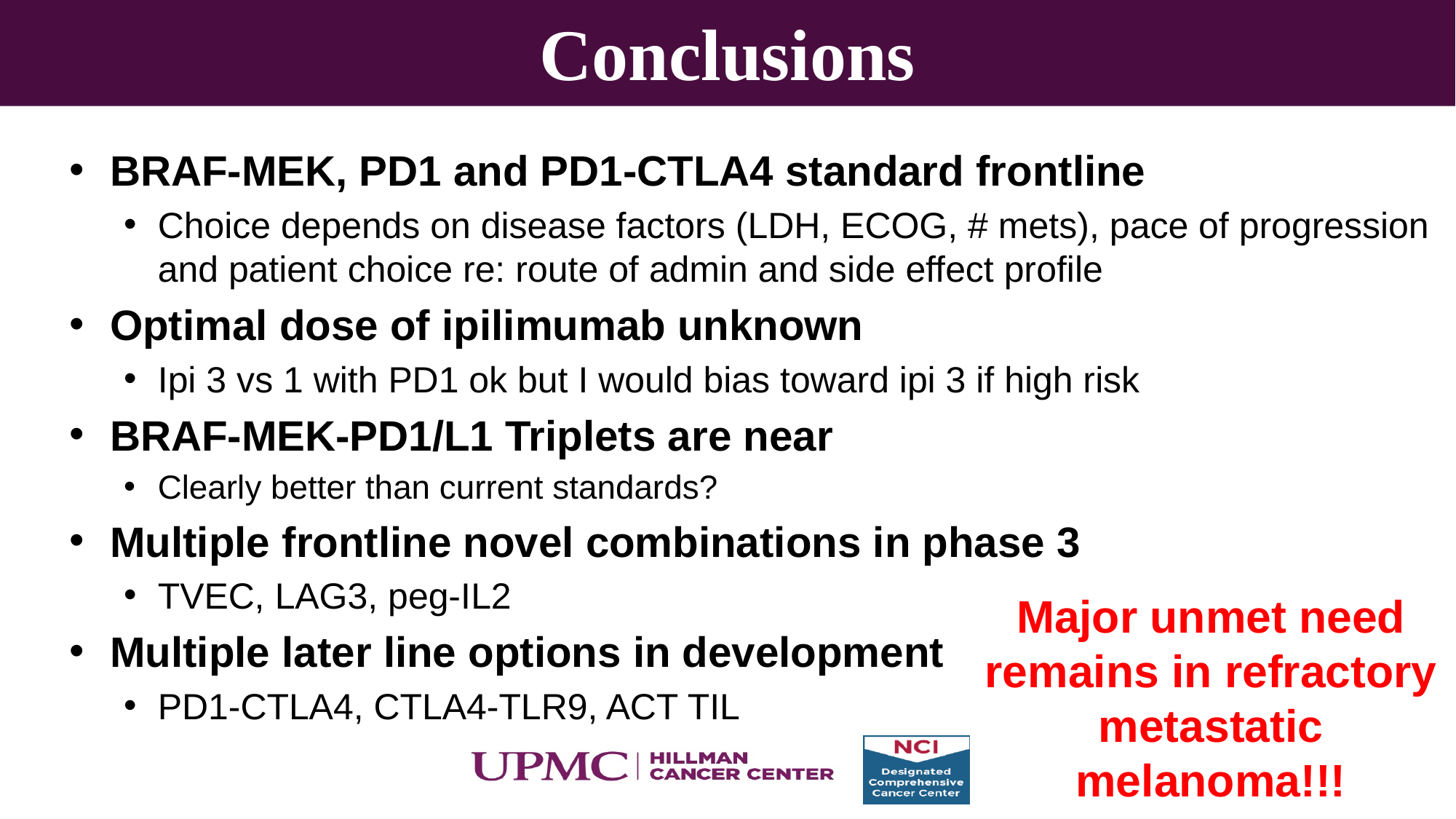

Conclusions
BRAF-MEK, PD1 and PD1-CTLA4 standard frontline
Choice depends on disease factors (LDH, ECOG, # mets), pace of progression and patient choice re: route of admin and side effect profile
Optimal dose of ipilimumab unknown
Ipi 3 vs 1 with PD1 ok but I would bias toward ipi 3 if high risk
BRAF-MEK-PD1/L1 Triplets are near
Clearly better than current standards?
Multiple frontline novel combinations in phase 3
TVEC, LAG3, peg-IL2
Multiple later line options in development
PD1-CTLA4, CTLA4-TLR9, ACT TIL

Major unmet need remains in refractory metastatic melanoma!!!